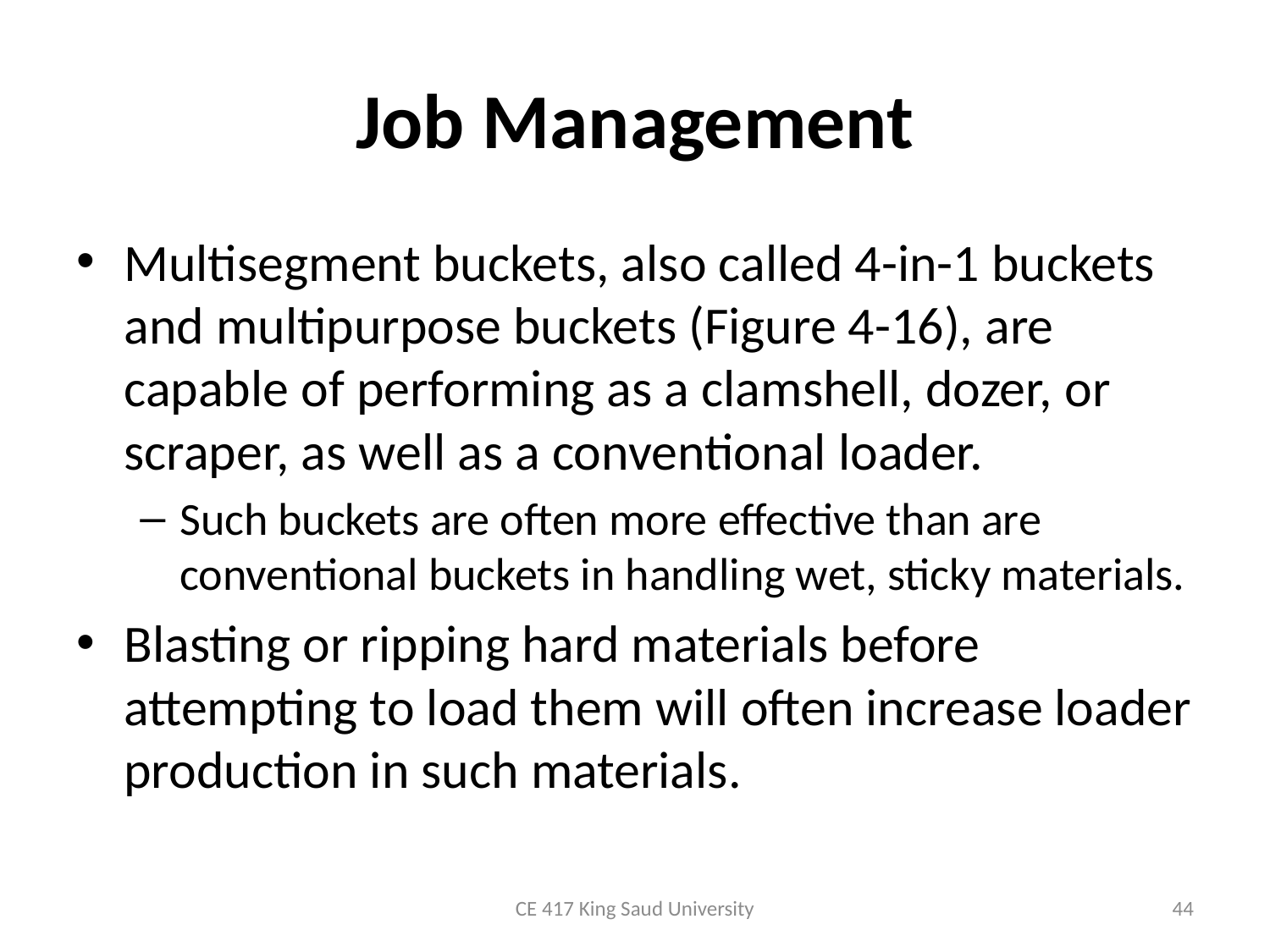

# Job Management
Multisegment buckets, also called 4-in-1 buckets and multipurpose buckets (Figure 4-16), are capable of performing as a clamshell, dozer, or scraper, as well as a conventional loader.
Such buckets are often more effective than are conventional buckets in handling wet, sticky materials.
Blasting or ripping hard materials before attempting to load them will often increase loader production in such materials.
CE 417 King Saud University
44